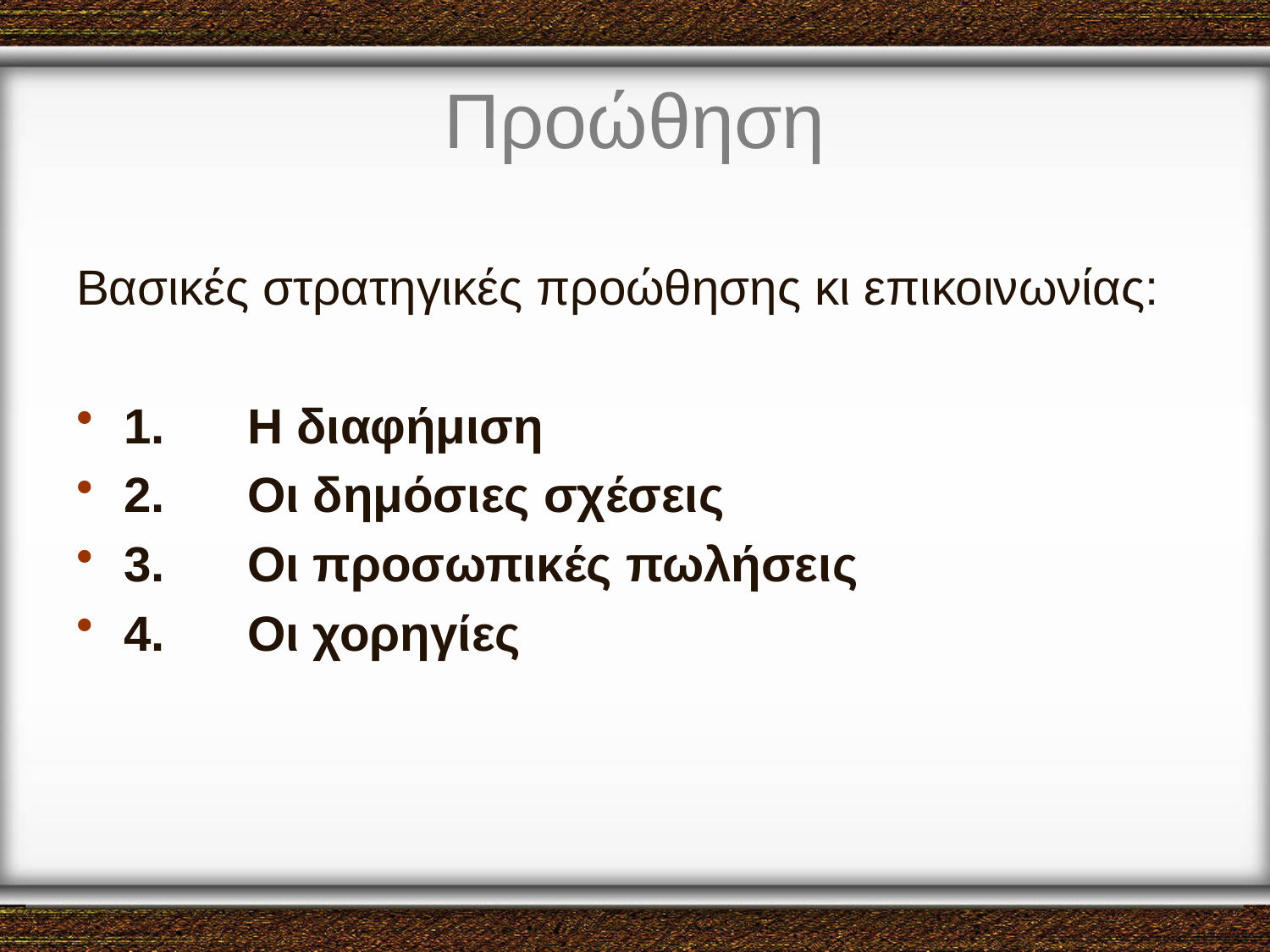

# Προώθηση
Βασικές στρατηγικές προώθησης κι επικοινωνίας:

1.      Η διαφήμιση
2.      Οι δημόσιες σχέσεις
3.      Οι προσωπικές πωλήσεις
4.      Οι χορηγίες